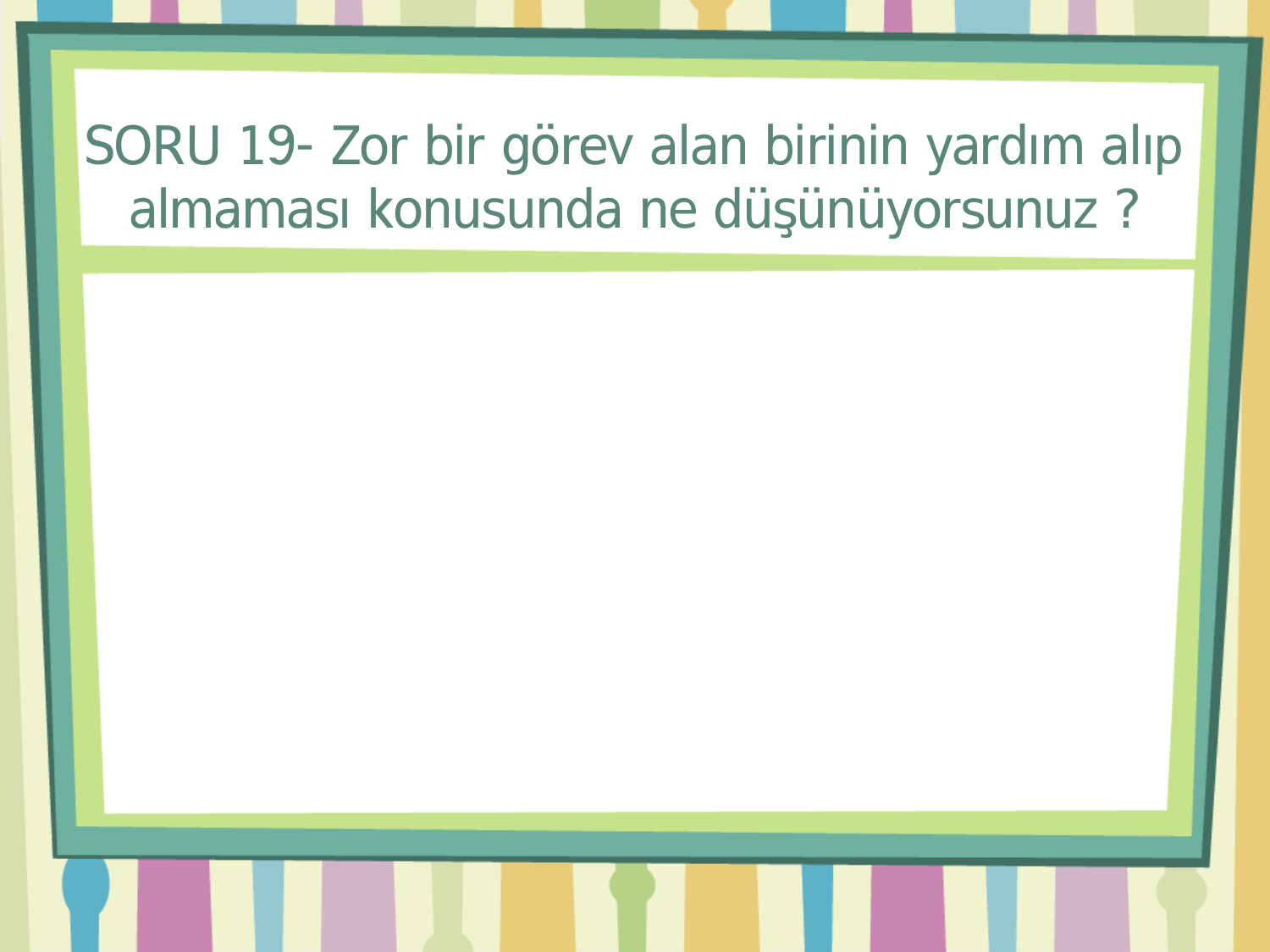

# SORU 19- Zor bir görev alan birinin yardım alıp almaması konusunda ne düşünüyorsunuz ?